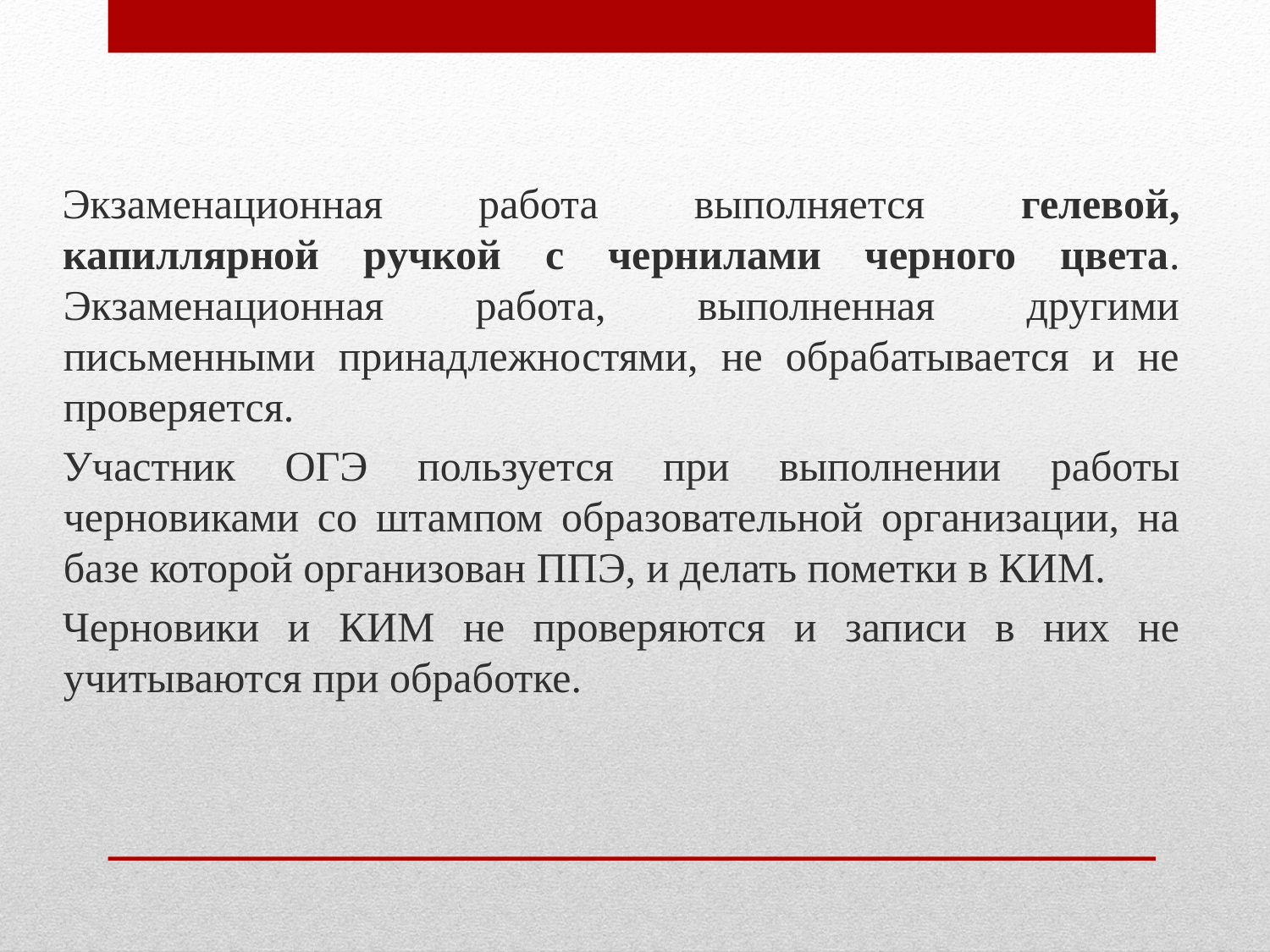

Экзаменационная работа выполняется гелевой, капиллярной ручкой с чернилами черного цвета. Экзаменационная работа, выполненная другими письменными принадлежностями, не обрабатывается и не проверяется.
Участник ОГЭ пользуется при выполнении работы черновиками со штампом образовательной организации, на базе которой организован ППЭ, и делать пометки в КИМ.
Черновики и КИМ не проверяются и записи в них не учитываются при обработке.